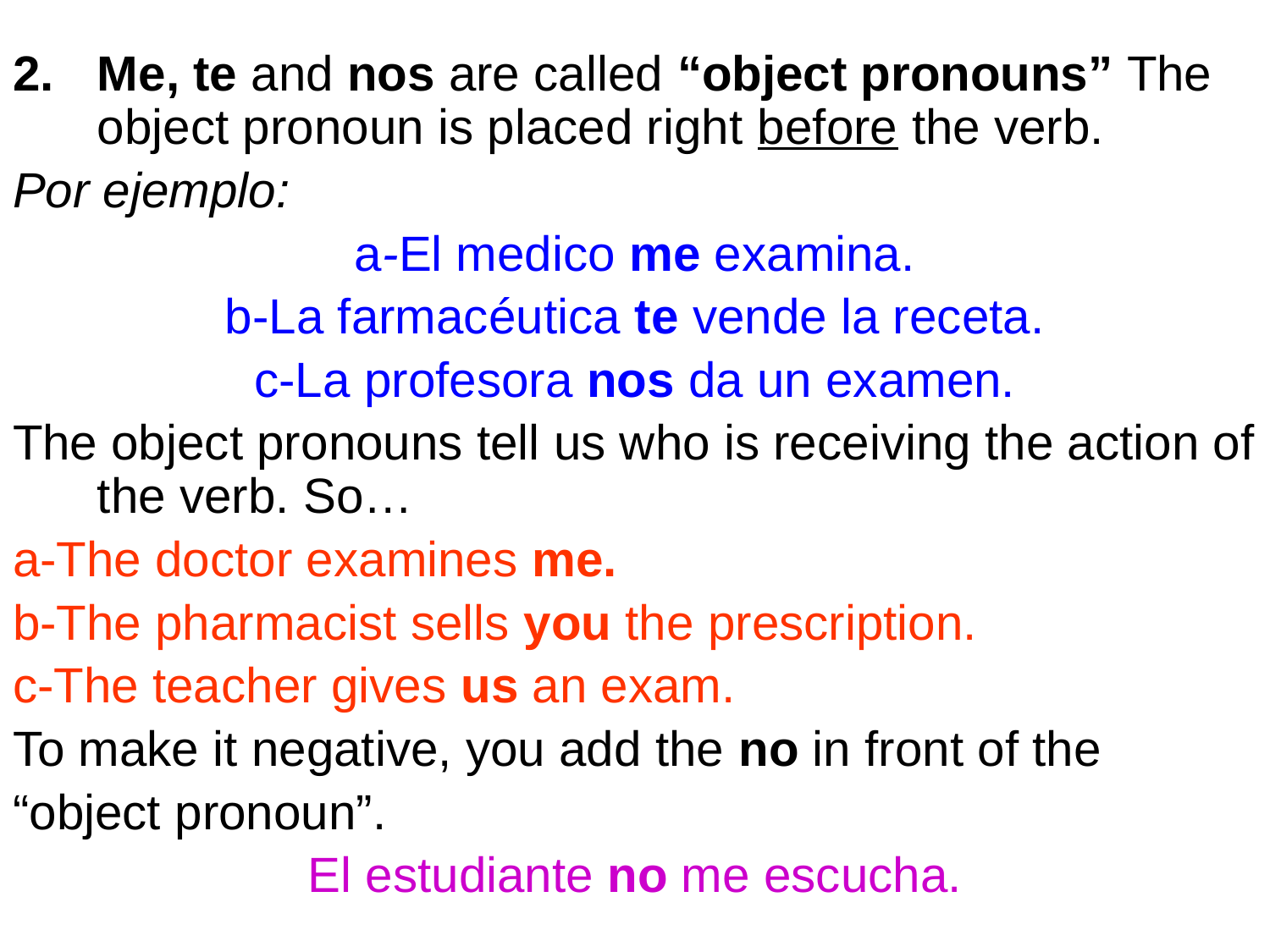

Me, te and nos are called “object pronouns” The object pronoun is placed right before the verb.
Por ejemplo:
a-El medico me examina.
b-La farmacéutica te vende la receta.
c-La profesora nos da un examen.
The object pronouns tell us who is receiving the action of the verb. So…
a-The doctor examines me.
b-The pharmacist sells you the prescription.
c-The teacher gives us an exam.
To make it negative, you add the no in front of the
“object pronoun”.
El estudiante no me escucha.